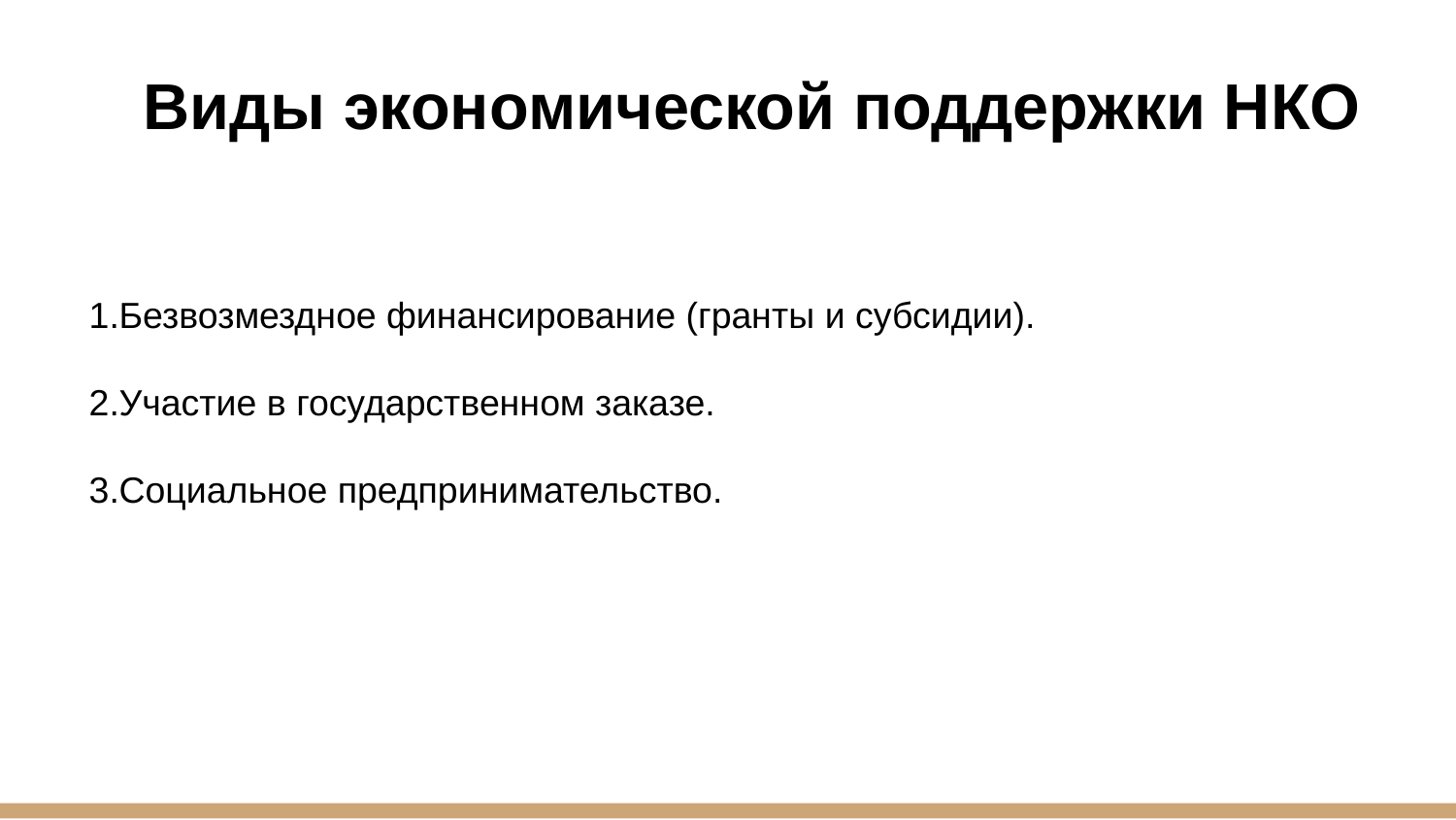

Виды экономической поддержки НКО

Безвозмездное финансирование (гранты и субсидии).

Участие в государственном заказе.

Социальное предпринимательство.